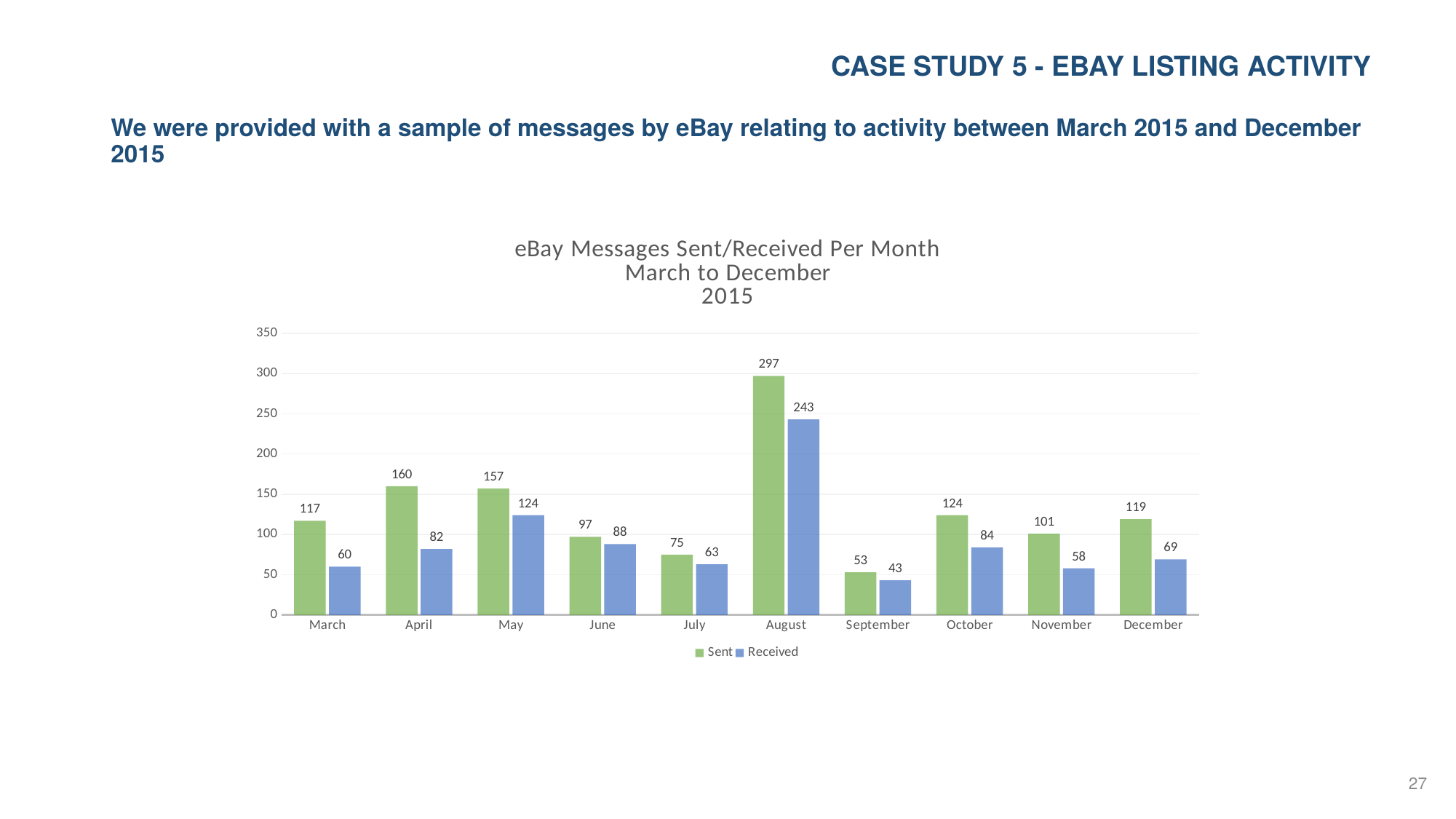

CASE STUDY 5 - Ebay listing activity
# We were provided with a sample of messages by eBay relating to activity between March 2015 and December 2015

### Chart: eBay Messages Sent/Received Per Month
March to December
2015

| Category | Sent | Received |
|---|---|---|
| March | 117.0 | 60.0 |
| April | 160.0 | 82.0 |
| May | 157.0 | 124.0 |
| June | 97.0 | 88.0 |
| July | 75.0 | 63.0 |
| August | 297.0 | 243.0 |
| September | 53.0 | 43.0 |
| October | 124.0 | 84.0 |
| November | 101.0 | 58.0 |
| December | 119.0 | 69.0 |
27